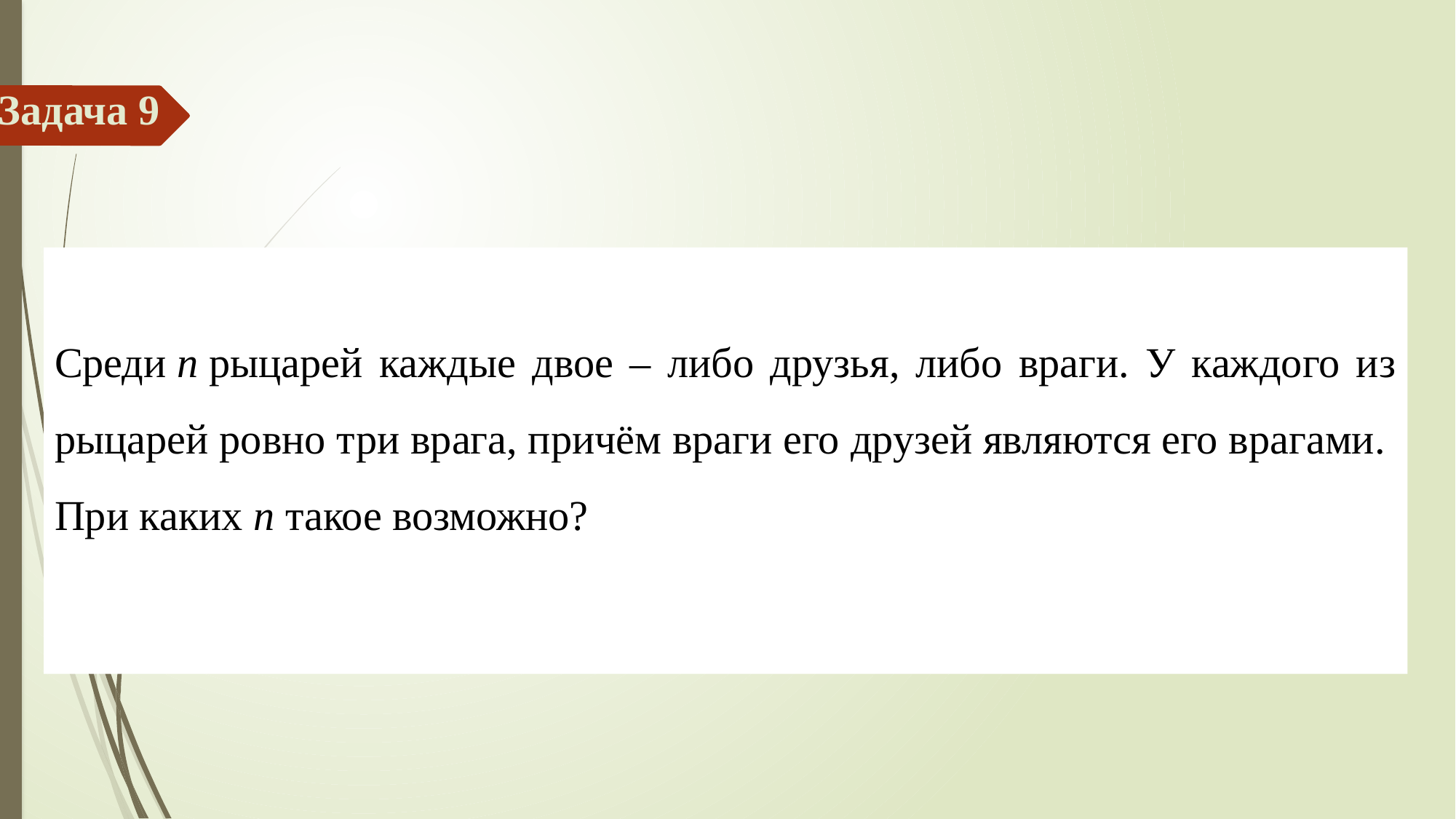

# Задача 9

Среди n рыцарей каждые двое – либо друзья, либо враги. У каждого из рыцарей ровно три врага, причём враги его друзей являются его врагами. 
При каких n такое возможно?